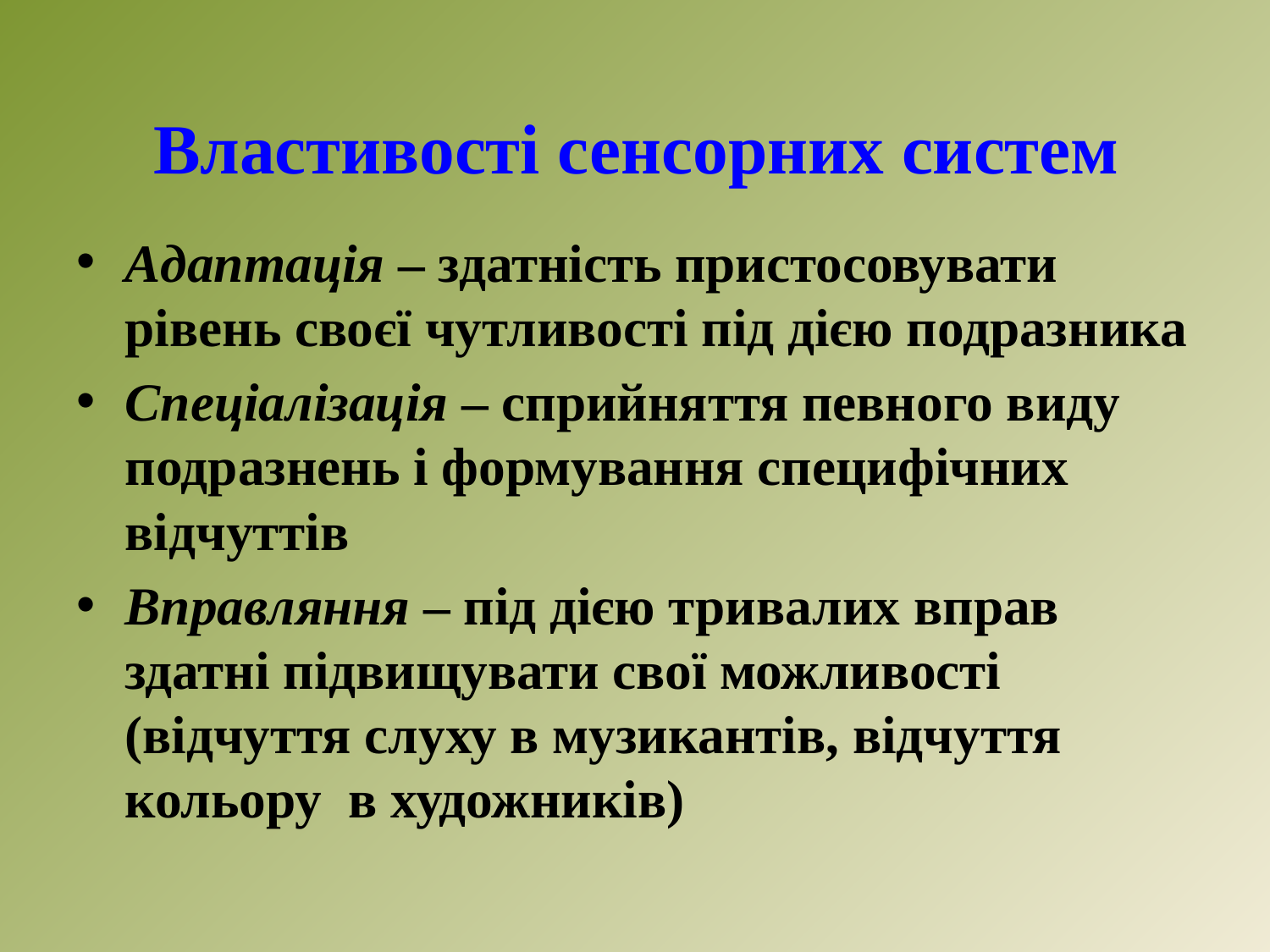

# Властивості сенсорних систем
Адаптація – здатність пристосовувати рівень своєї чутливості під дією подразника
Спеціалізація – сприйняття певного виду подразнень і формування специфічних відчуттів
Вправляння – під дією тривалих вправ здатні підвищувати свої можливості (відчуття слуху в музикантів, відчуття кольору  в художників)